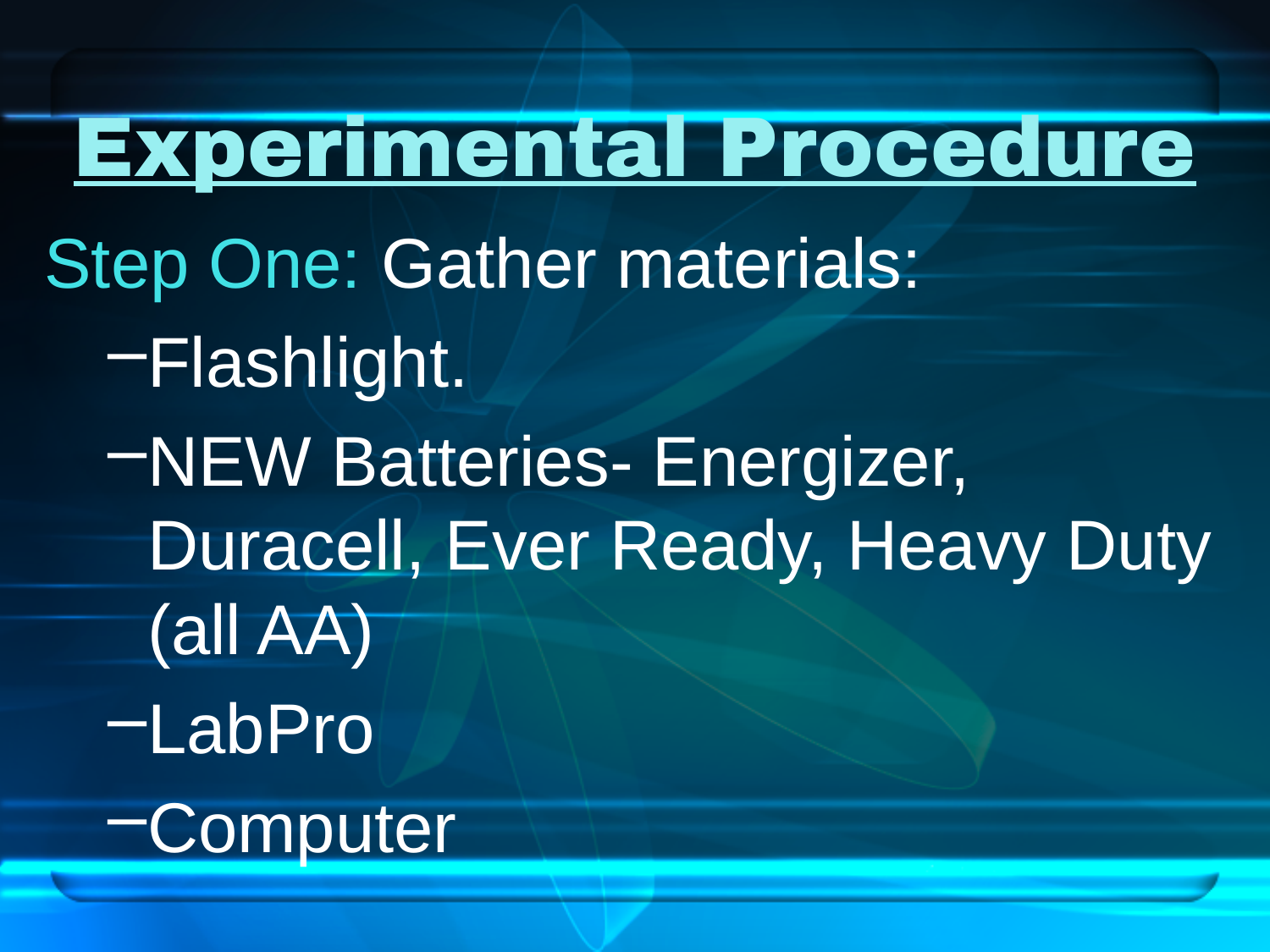

# Experimental Procedure
Step One: Gather materials:
Flashlight.
NEW Batteries- Energizer, Duracell, Ever Ready, Heavy Duty (all AA)
LabPro
Computer